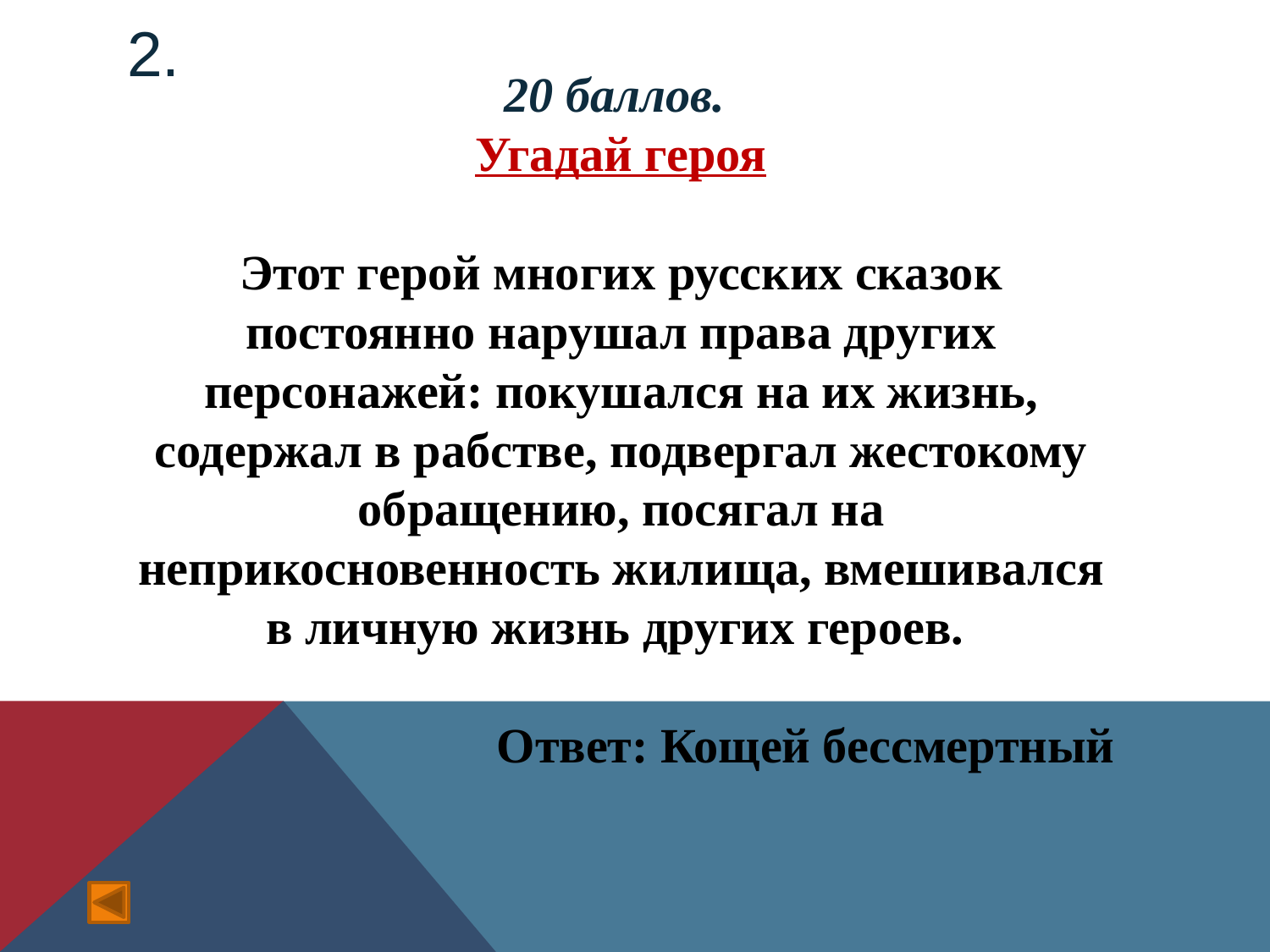

# 2.
20 баллов.
Угадай героя

Этот герой многих русских сказок постоянно нарушал права других персонажей: покушался на их жизнь, содержал в рабстве, подвергал жестокому обращению, посягал на неприкосновенность жилища, вмешивался в личную жизнь других героев.

Ответ: Кощей бессмертный